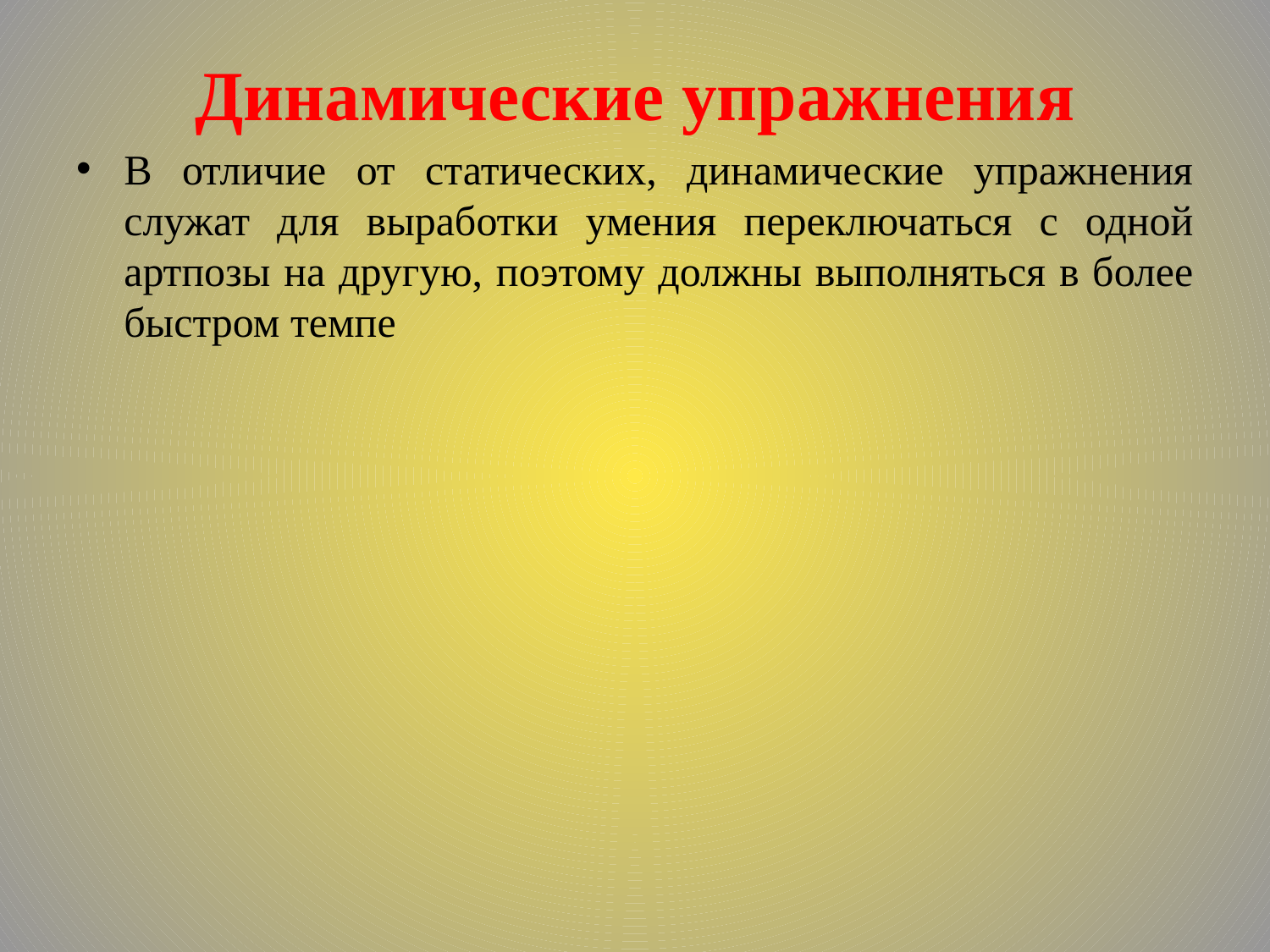

# Динамические упражнения
В отличие от статических, динамические упражнения служат для выработки умения переключаться с одной артпозы на другую, поэтому должны выполняться в более быстром темпе